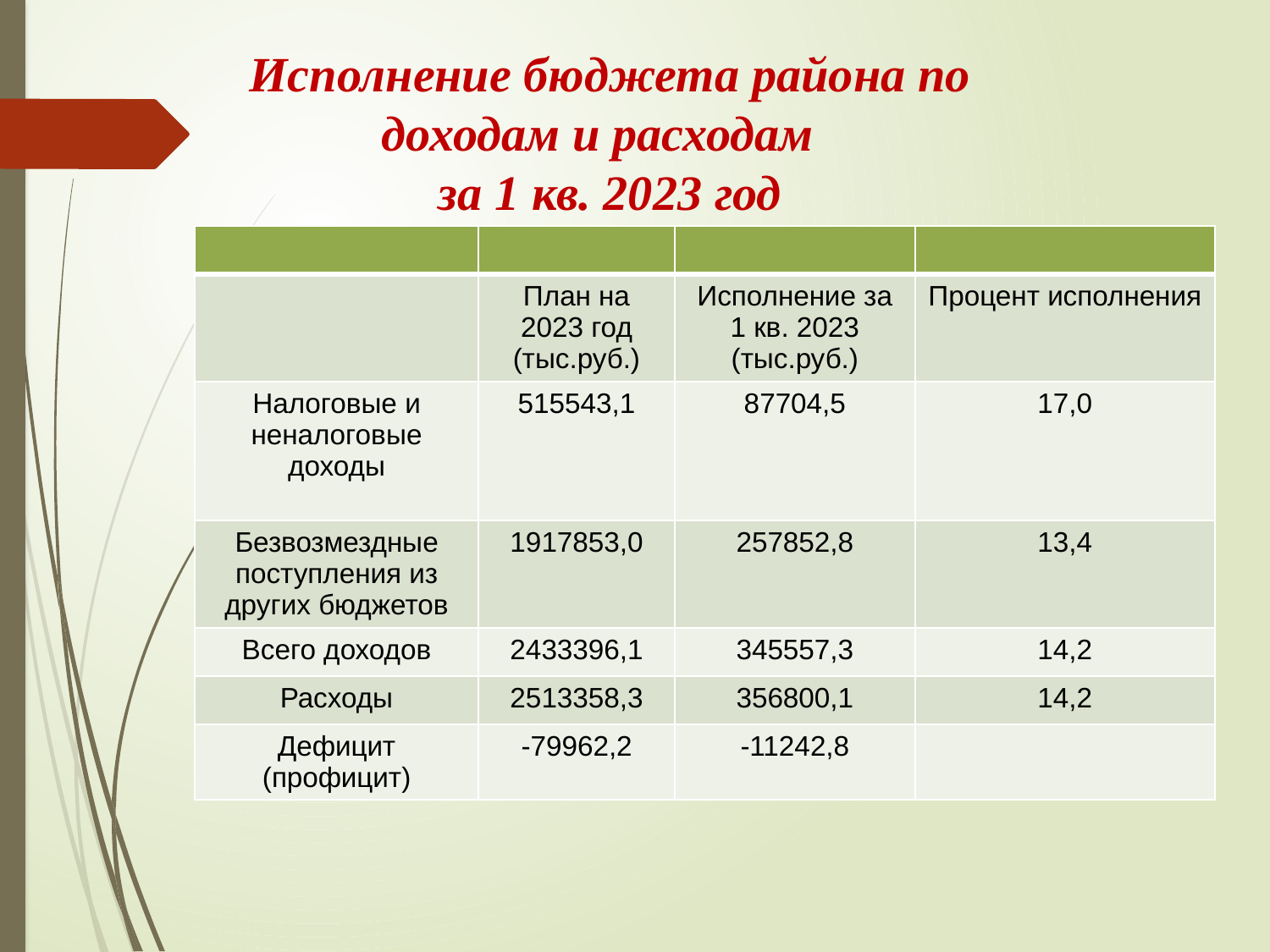

# Исполнение бюджета района по доходам и расходам за 1 кв. 2023 год
|  |  |  |  |
| --- | --- | --- | --- |
|  | План на 2023 год (тыс.руб.) | Исполнение за 1 кв. 2023 (тыс.руб.) | Процент исполнения |
| Налоговые и неналоговые доходы | 515543,1 | 87704,5 | 17,0 |
| Безвозмездные поступления из других бюджетов | 1917853,0 | 257852,8 | 13,4 |
| Всего доходов | 2433396,1 | 345557,3 | 14,2 |
| Расходы | 2513358,3 | 356800,1 | 14,2 |
| Дефицит (профицит) | -79962,2 | -11242,8 |  |